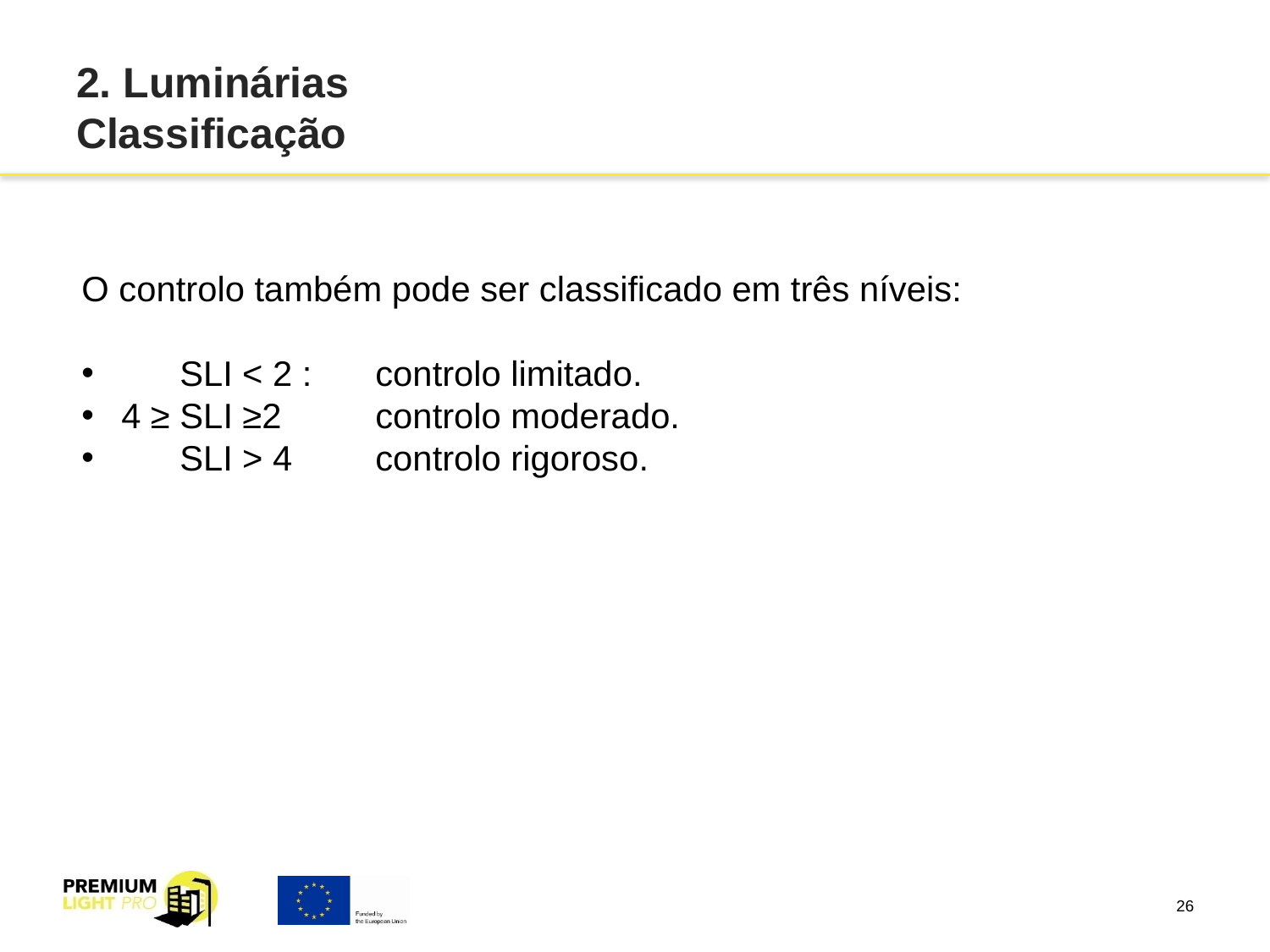

# 2. Luminárias Classificação
O controlo também pode ser classificado em três níveis:

      SLI < 2 :	controlo limitado.
4 ≥ SLI ≥2 	controlo moderado.
      SLI > 4 	controlo rigoroso.